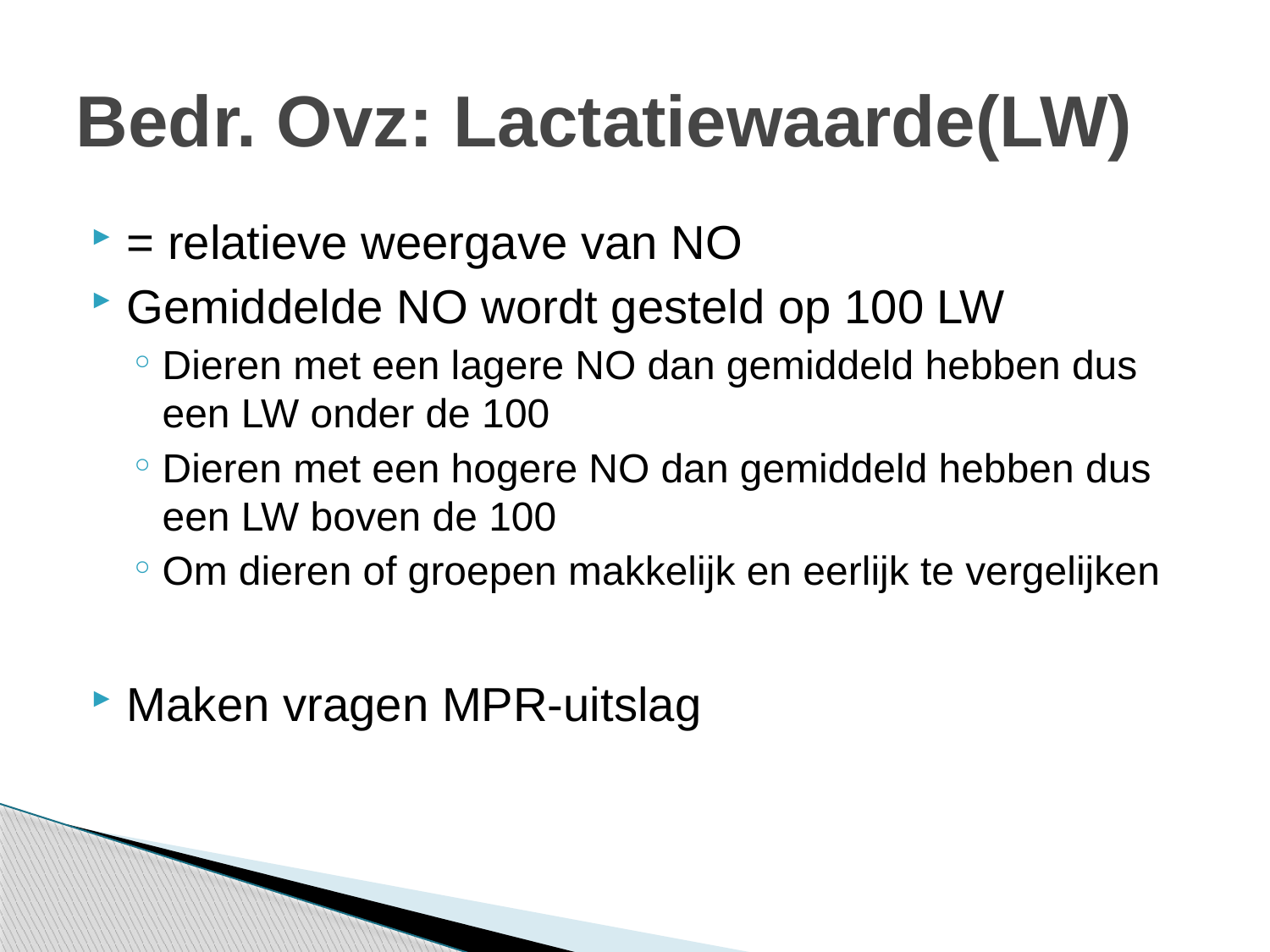

# Bedr. Ovz: Lactatiewaarde(LW)
= relatieve weergave van NO
Gemiddelde NO wordt gesteld op 100 LW
Dieren met een lagere NO dan gemiddeld hebben dus een LW onder de 100
Dieren met een hogere NO dan gemiddeld hebben dus een LW boven de 100
Om dieren of groepen makkelijk en eerlijk te vergelijken

Maken vragen MPR-uitslag